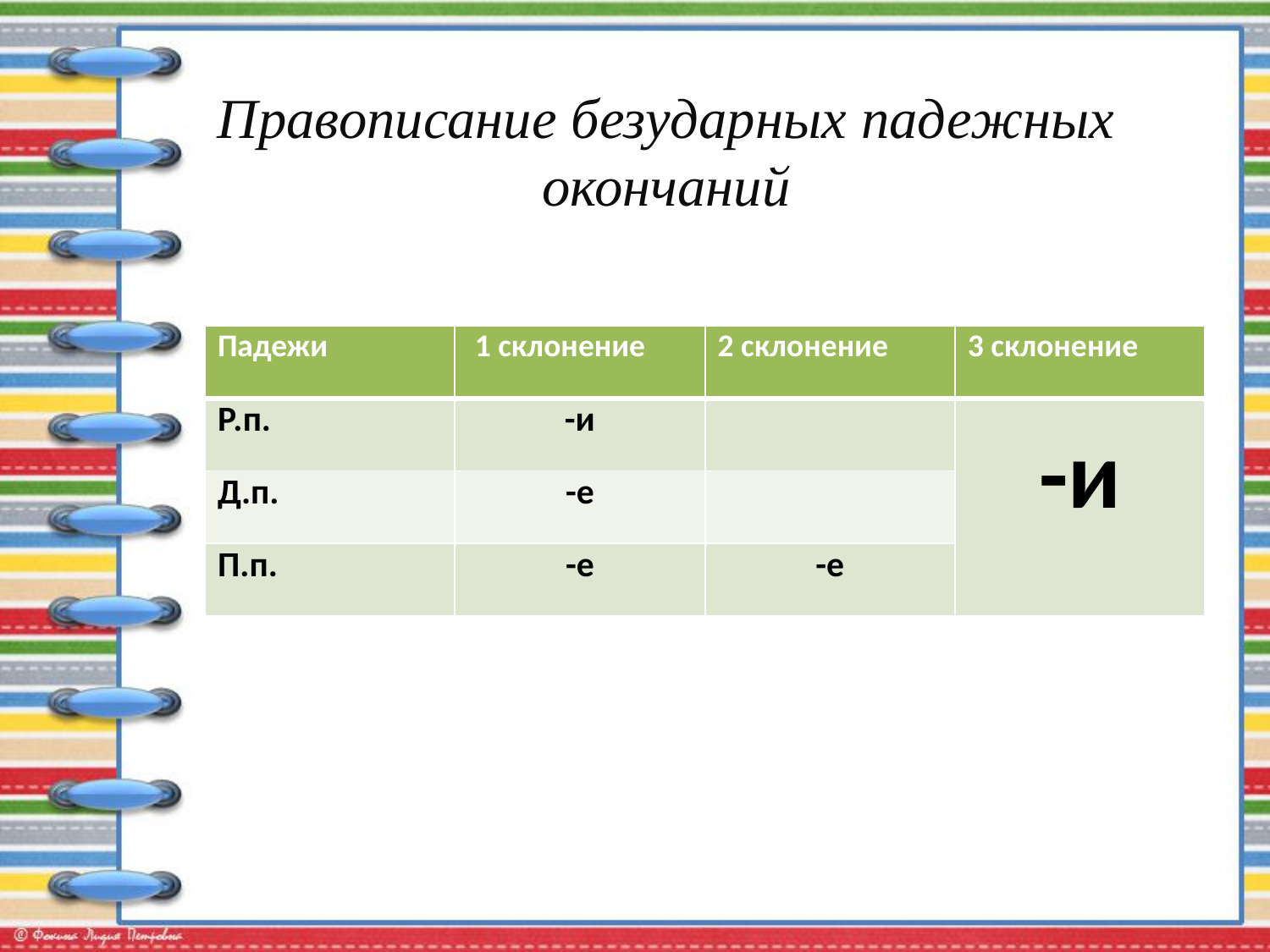

# Правописание безударных падежных окончаний
| Падежи | 1 склонение | 2 склонение | 3 склонение |
| --- | --- | --- | --- |
| Р.п. | -и |  | -и |
| Д.п. | -е |  |  |
| П.п. | -е | -е |  |